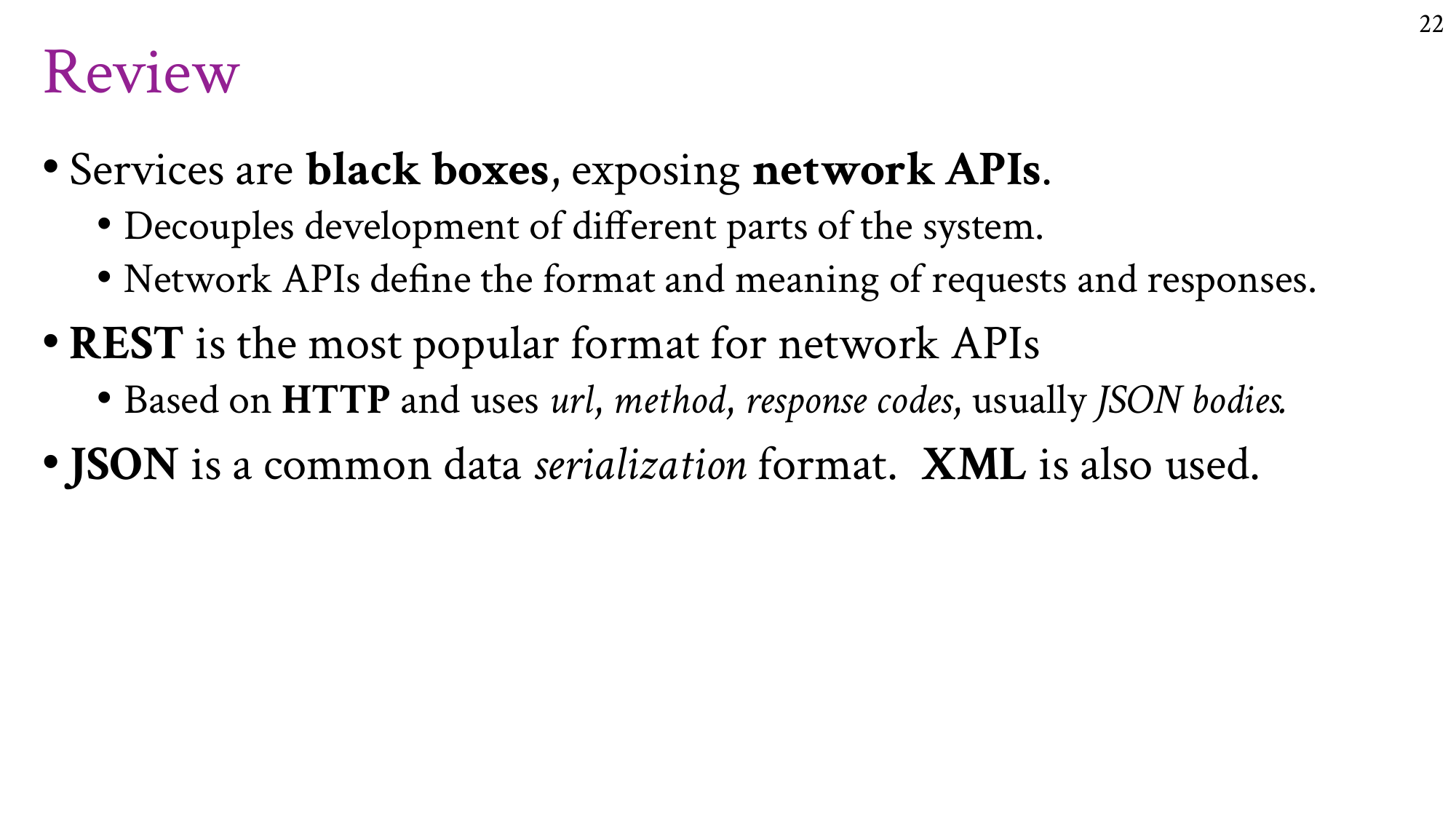

22
# Review
Services are black boxes, exposing network APIs.
Decouples development of different parts of the system.
Network APIs define the format and meaning of requests and responses.
REST is the most popular format for network APIs
Based on HTTP and uses url, method, response codes, usually JSON bodies.
JSON is a common data serialization format.  XML is also used.